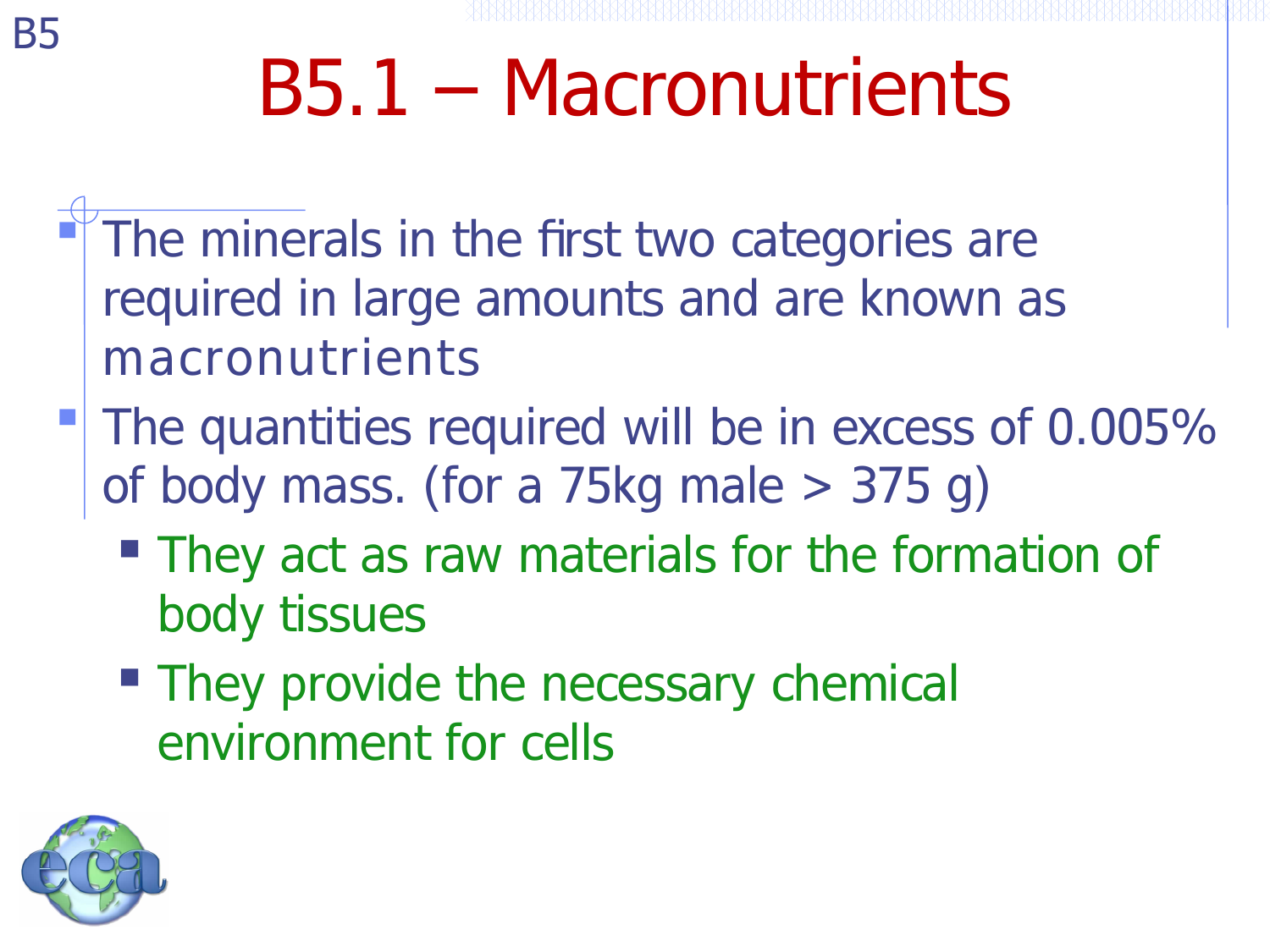

# B5.1 – Macronutrients
The minerals in the first two categories are required in large amounts and are known as macronutrients
The quantities required will be in excess of 0.005% of body mass. (for a 75kg male > 375 g)
They act as raw materials for the formation of body tissues
They provide the necessary chemical environment for cells